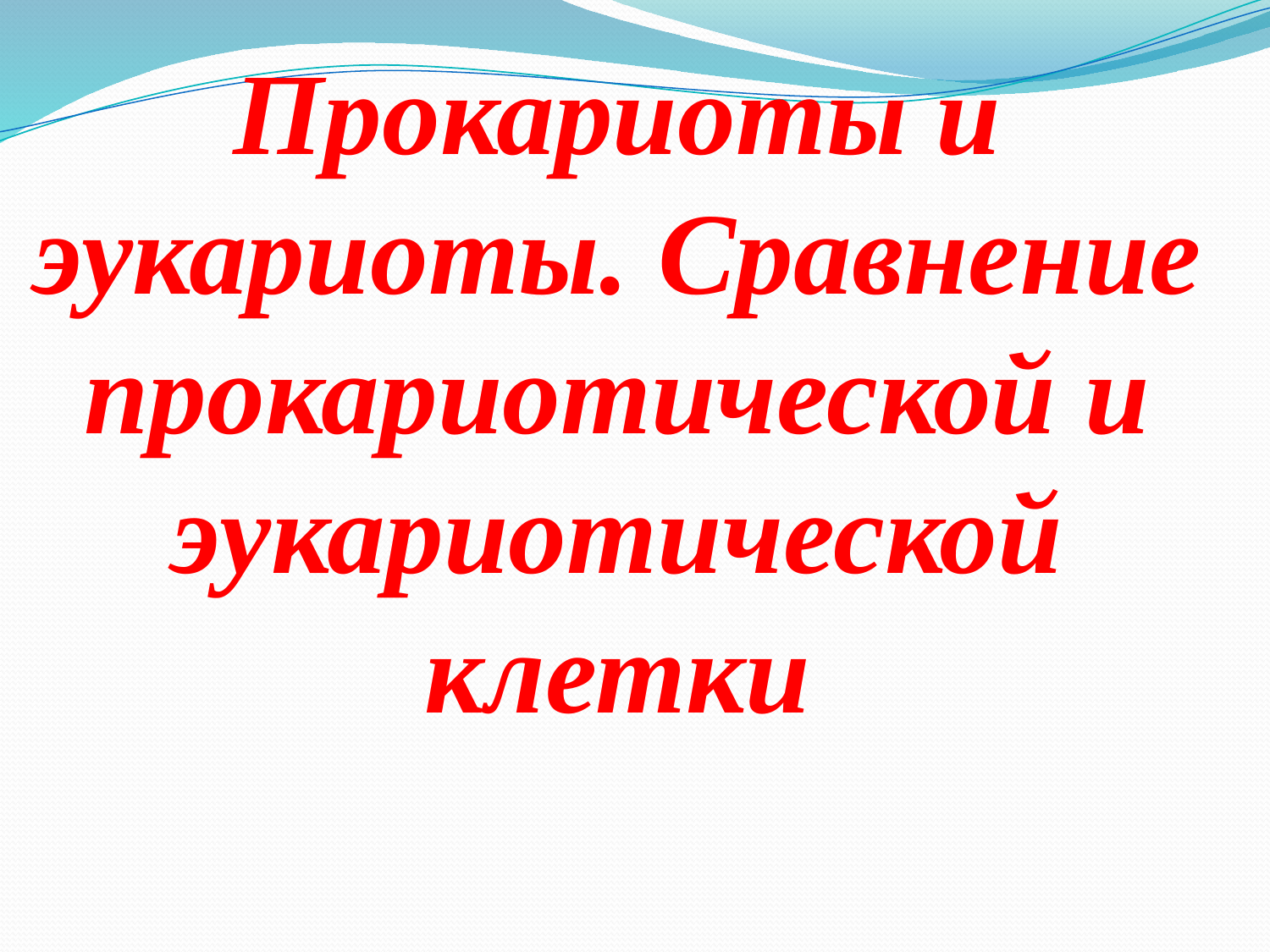

# Прокариоты и эукариоты. Сравнение прокариотической и эукариотической клетки